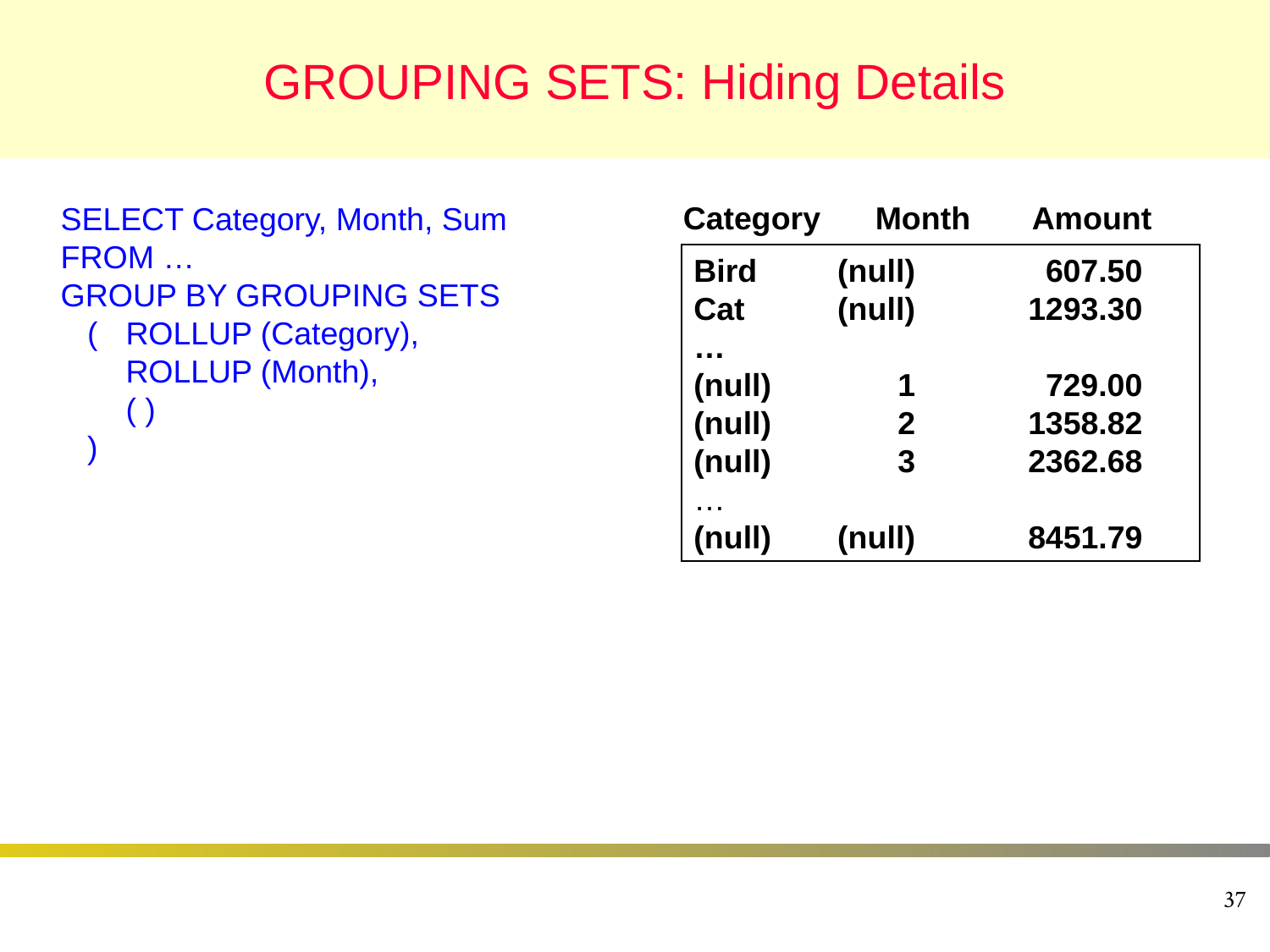

# GROUPING SETS: Hiding Details
Category	Month	Amount
SELECT Category, Month, Sum
FROM …
GROUP BY GROUPING SETS
   (	ROLLUP (Category),
	ROLLUP (Month),
	( )
   )
Bird	(null)	607.50
Cat	(null)	1293.30
…
(null)	1	729.00
(null)	2	1358.82
(null)	3	2362.68
…
(null)	(null)	8451.79
37